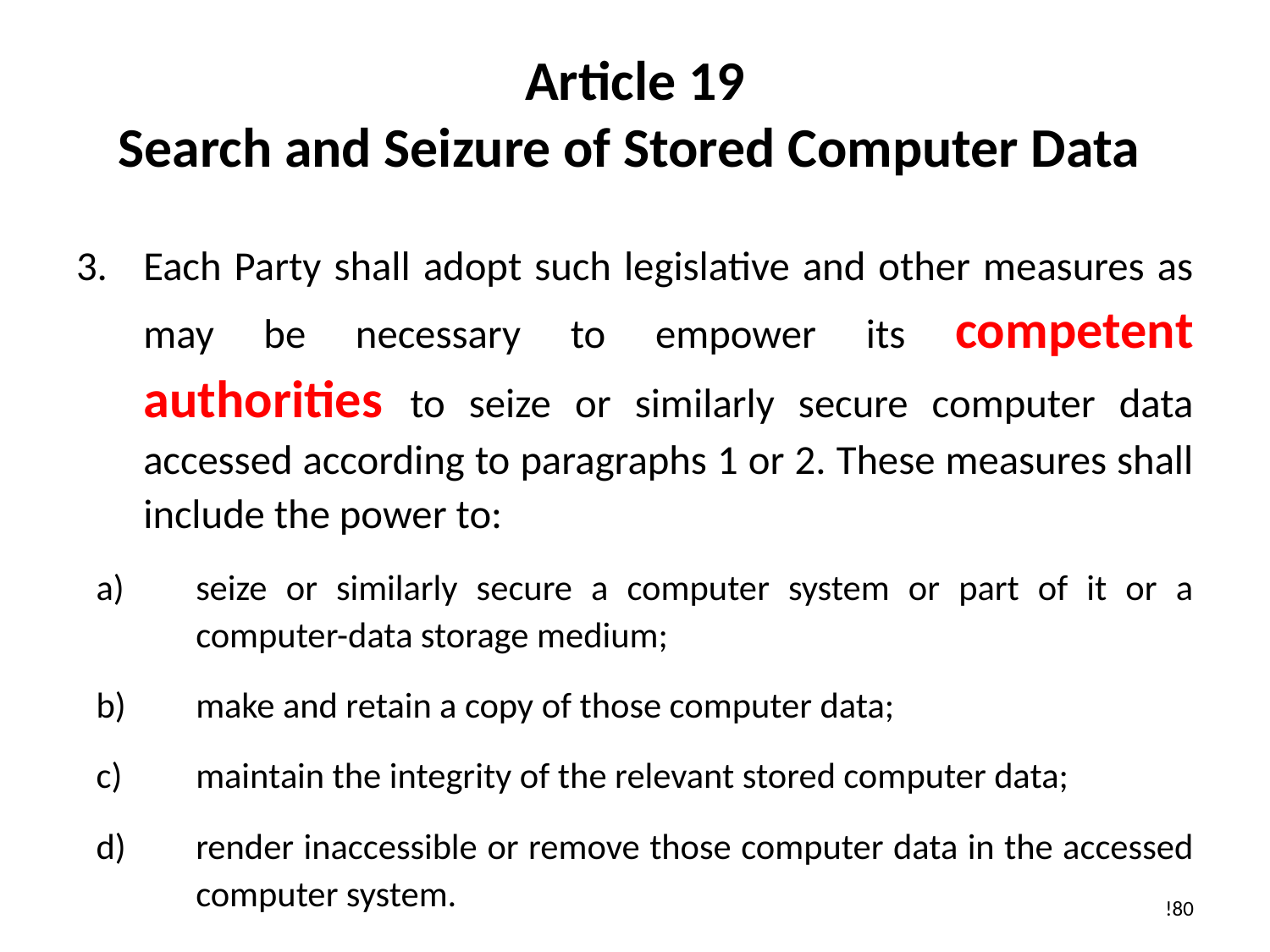

# Article 19 Search and Seizure of Stored Computer Data
Each Party shall adopt such legislative and other measures as may be necessary to empower its competent authorities to seize or similarly secure computer data accessed according to paragraphs 1 or 2. These measures shall include the power to:
seize or similarly secure a computer system or part of it or a computer-data storage medium;
make and retain a copy of those computer data;
maintain the integrity of the relevant stored computer data;
render inaccessible or remove those computer data in the accessed computer system.

!80